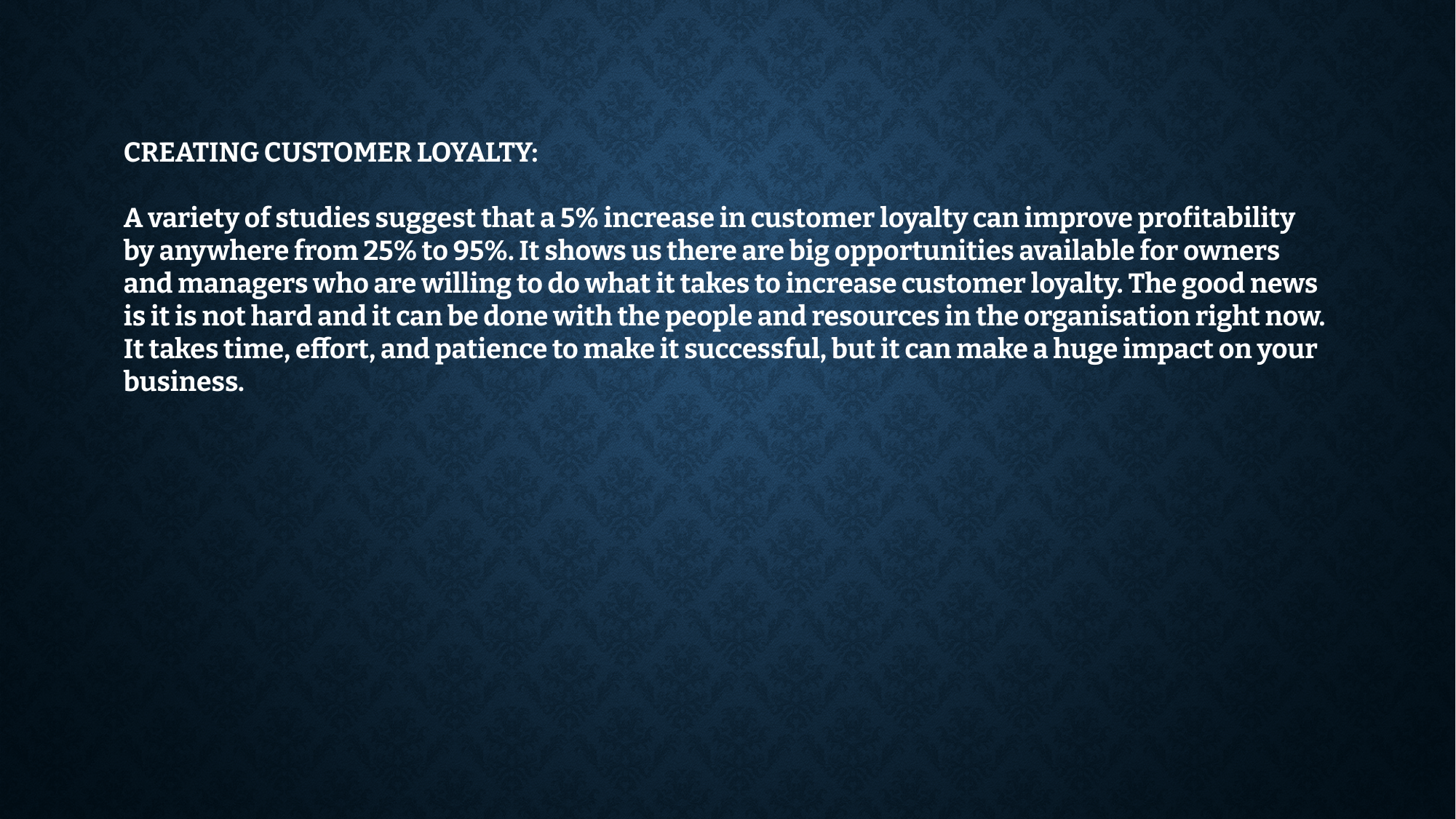

CREATING CUSTOMER LOYALTY:

A variety of studies suggest that a 5% increase in customer loyalty can improve profitability by anywhere from 25% to 95%. It shows us there are big opportunities available for owners and managers who are willing to do what it takes to increase customer loyalty. The good news is it is not hard and it can be done with the people and resources in the organisation right now. It takes time, effort, and patience to make it successful, but it can make a huge impact on your business.